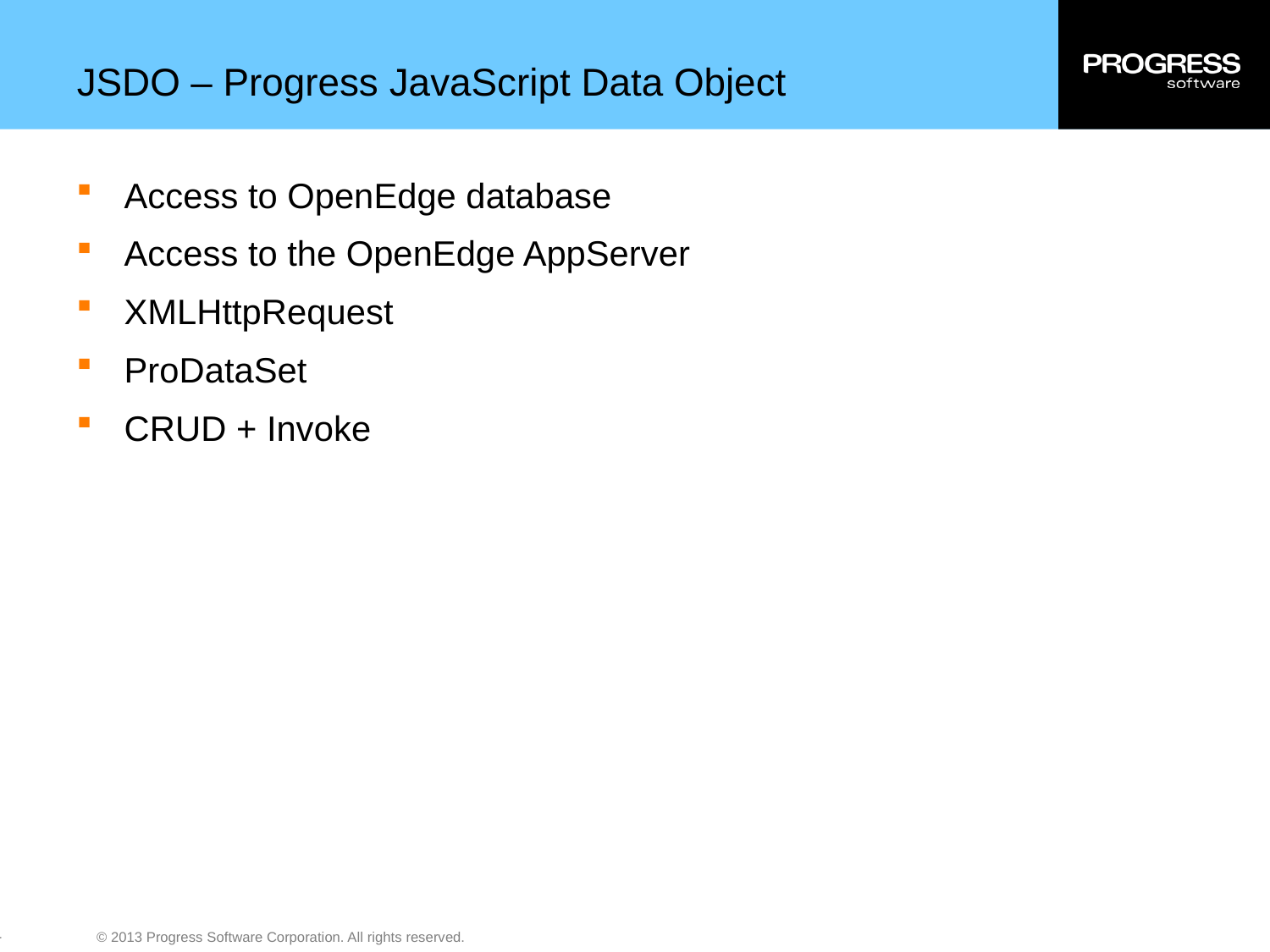

# JSDO – Progress JavaScript Data Object
Access to OpenEdge database
Access to the OpenEdge AppServer
XMLHttpRequest
ProDataSet
CRUD + Invoke